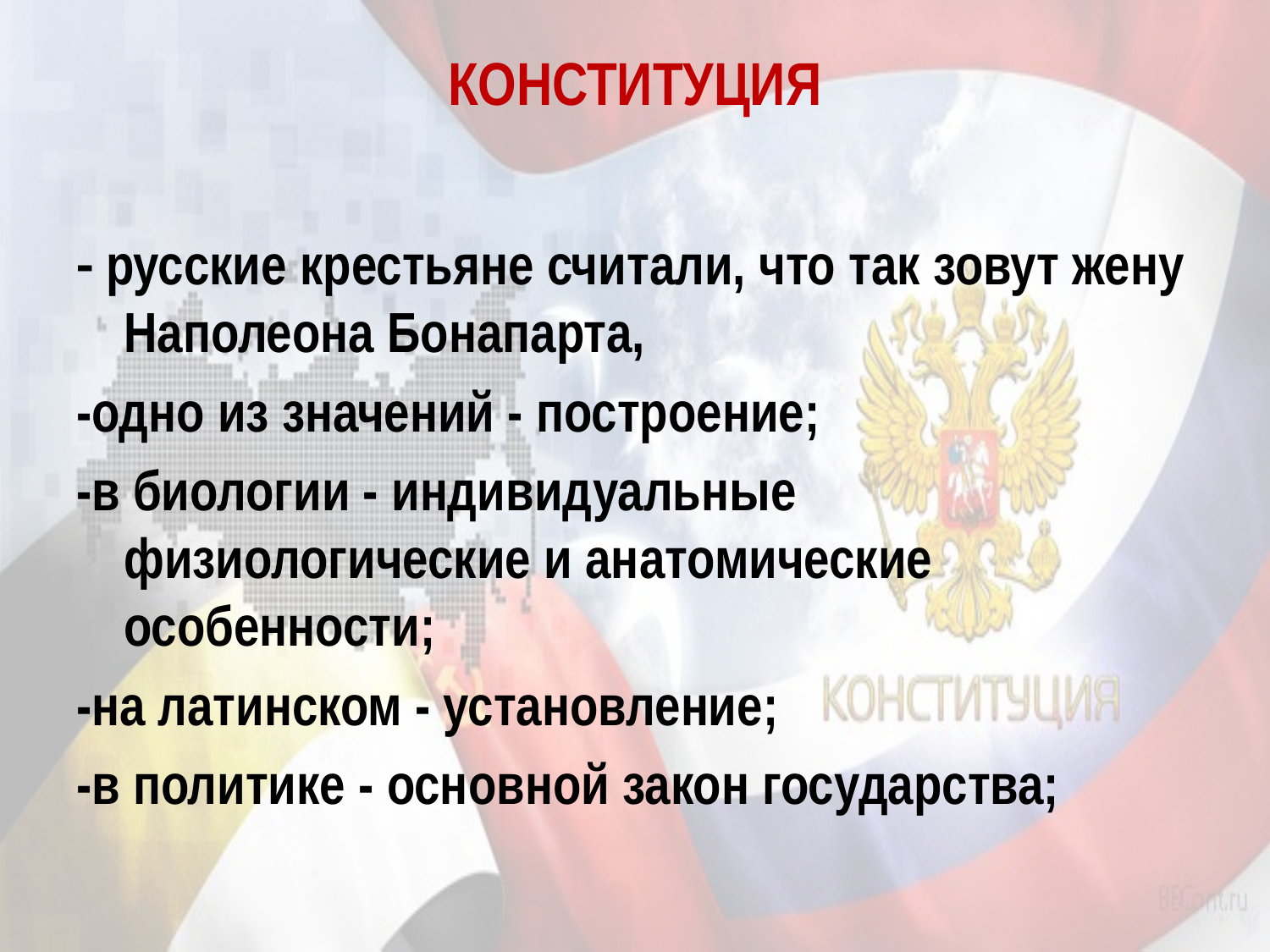

# КОНСТИТУЦИЯ
- русские крестьяне считали, что так зовут жену Наполеона Бонапарта,
-одно из значений - построение;
-в биологии - индивидуальные физиологические и анатомические особенности;
-на латинском - установление;
-в политике - основной закон государства;